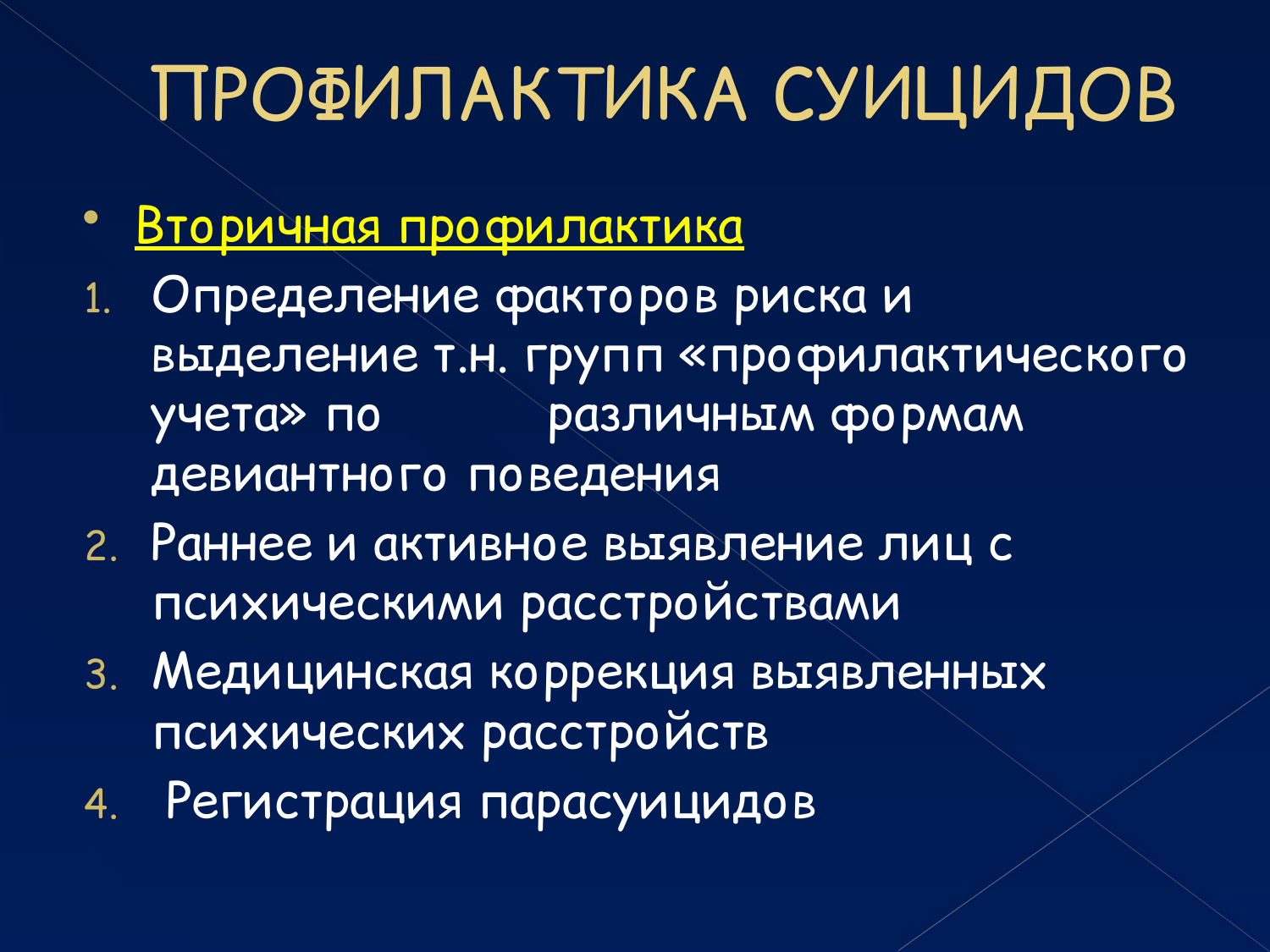

# ПРОФИЛАКТИКА СУИЦИДОВ
Вторичная профилактика
Определение факторов риска и выделение т.н. групп «профилактического учета» по           различным формам девиантного поведения
Раннее и активное выявление лиц с психическими расстройствами
Медицинская коррекция выявленных психических расстройств
 Регистрация парасуицидов